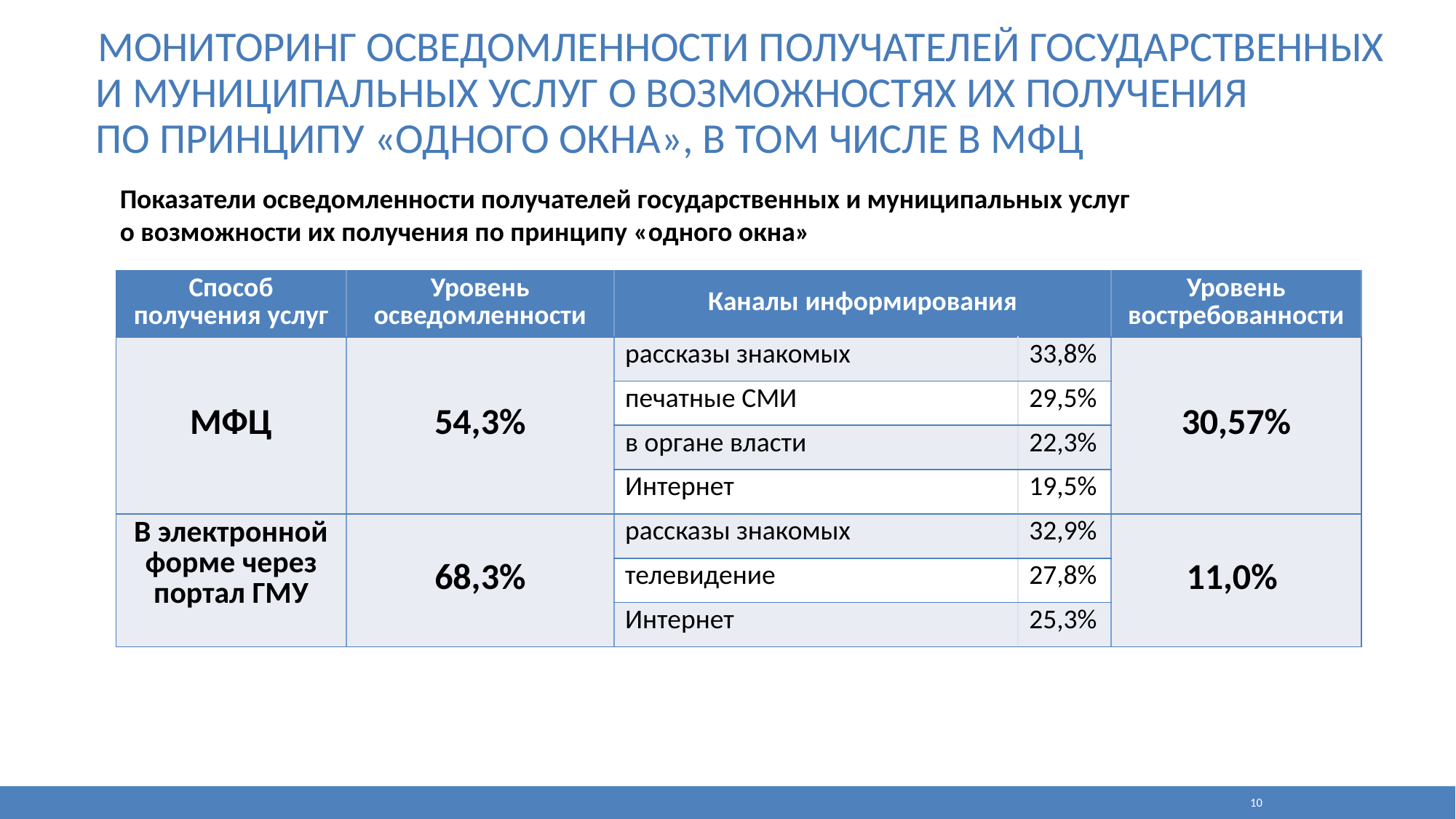

Мониторинг осведомленности получателей государственных
и муниципальных услуг о возможностях их получения
по принципу «одного окна», в том числе в МФЦ
Показатели осведомленности получателей государственных и муниципальных услуг
о возможности их получения по принципу «одного окна»
| Способ получения услуг | Уровень осведомленности | Каналы информирования |  | Уровень востребованности |
| --- | --- | --- | --- | --- |
| МФЦ | 54,3% | рассказы знакомых | 33,8% | 30,57% |
|  |  | печатные СМИ | 29,5% |  |
|  |  | в органе власти | 22,3% |  |
|  |  | Интернет | 19,5% |  |
| В электронной форме через портал ГМУ | 68,3% | рассказы знакомых | 32,9% | 11,0% |
|  |  | телевидение | 27,8% |  |
|  |  | Интернет | 25,3% |  |
10